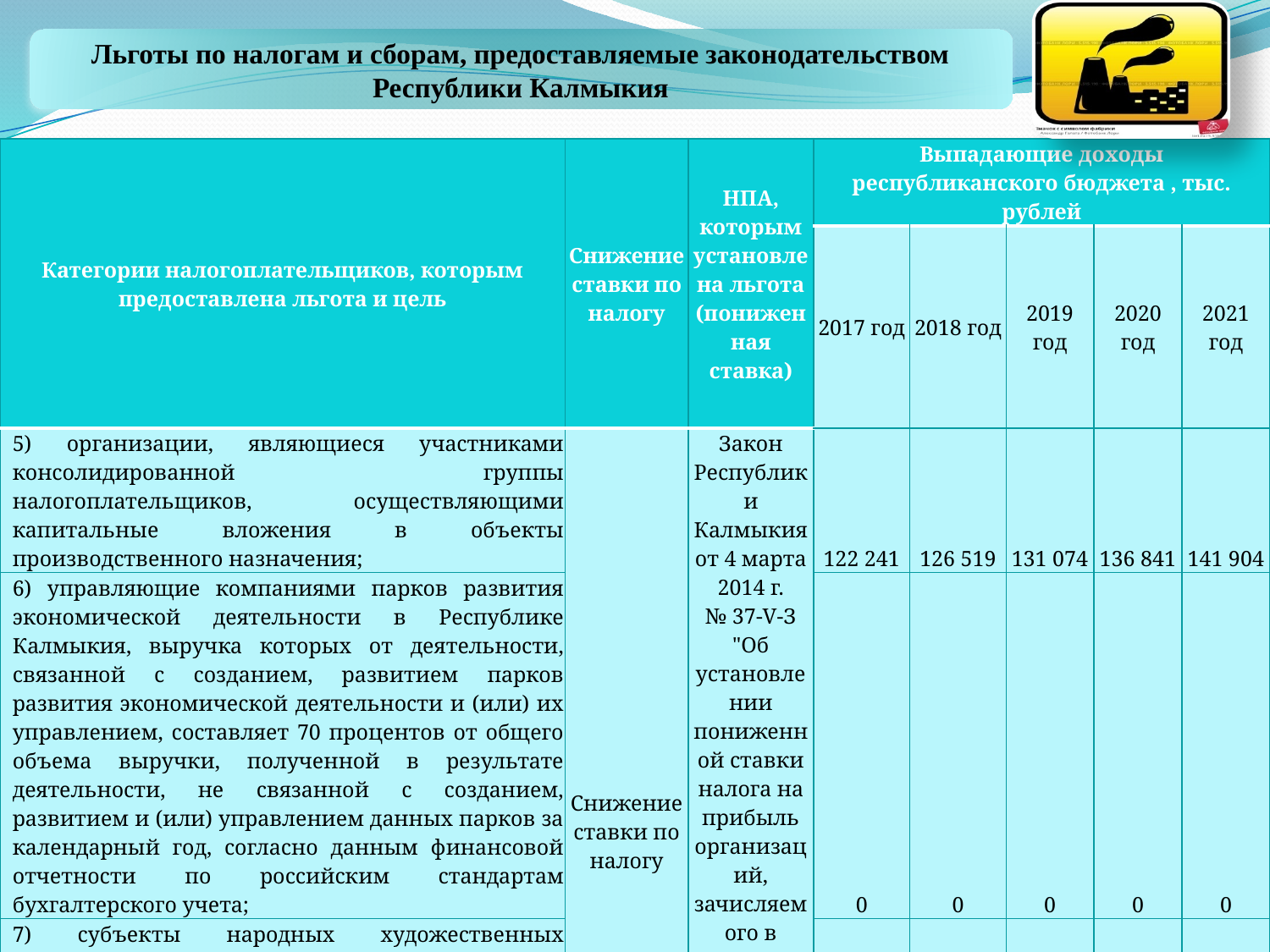

Льготы по налогам и сборам, предоставляемые законодательством Республики Калмыкия
| Категории налогоплательщиков, которым предоставлена льгота и цель | Снижение ставки по налогу | НПА, которым установлена льгота (пониженная ставка) | Выпадающие доходы республиканского бюджета , тыс. рублей |  |  |  |  |
| --- | --- | --- | --- | --- | --- | --- | --- |
|  |  |  | 2017 год | 2018 год | 2019 год | 2020 год | 2021 год |
| 5) организации, являющиеся участниками консолидированной группы налогоплательщиков, осуществляющими капитальные вложения в объекты производственного назначения; | Снижение ставки по налогу | Закон Республики Калмыкия от 4 марта 2014 г. № 37-V-З "Об установлении пониженной ставки налога на прибыль организаций, зачисляемого в бюджет Республики Калмыкия, для отдельных категорий налогоплательщиков" | 122 241 | 126 519 | 131 074 | 136 841 | 141 904 |
| 6) управляющие компаниями парков развития экономической деятельности в Республике Калмыкия, выручка которых от деятельности, связанной с созданием, развитием парков развития экономической деятельности и (или) их управлением, составляет 70 процентов от общего объема выручки, полученной в результате деятельности, не связанной с созданием, развитием и (или) управлением данных парков за календарный год, согласно данным финансовой отчетности по российским стандартам бухгалтерского учета; |  |  | 0 | 0 | 0 | 0 | 0 |
| 7) субъекты народных художественных промыслов Республики Калмыкия. |  |  | 0 | 0 | 0 | 0 | 0 |
| Итого по категории юридических лиц: |  |  | 122 241 | 126 519 | 131 074 | 136 841 | 141 904 |
| Итого по налогу на прибыль организаций |  |  | 122 241 | 126 519 | 131 074 | 136 841 | 141 904 |